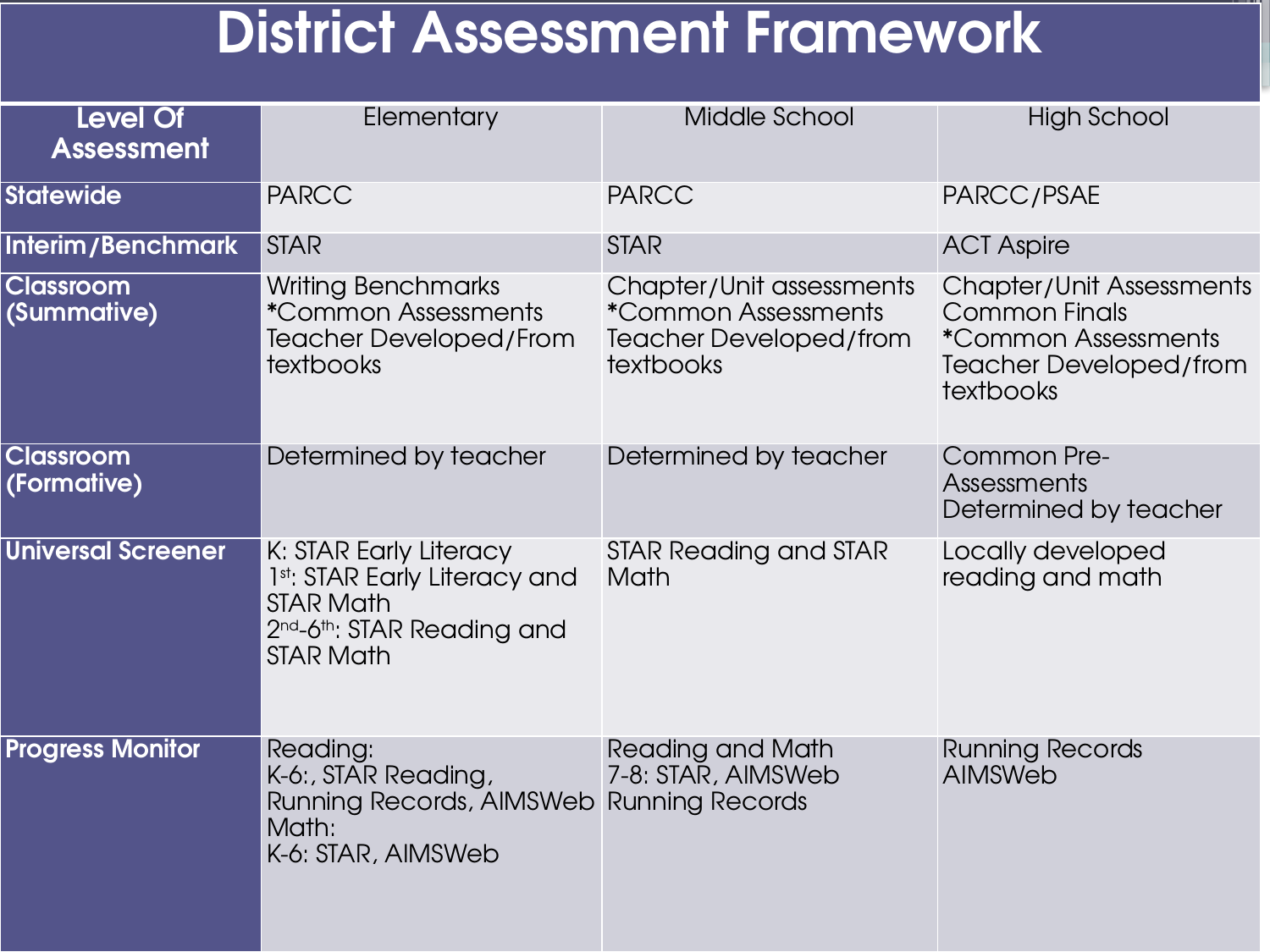

| District Assessment Framework |  |  |  |
| --- | --- | --- | --- |
| Level Of Assessment | Elementary | Middle School | High School |
| Statewide | PARCC | PARCC | PARCC/PSAE |
| Interim/Benchmark | STAR | STAR | ACT Aspire |
| Classroom (Summative) | Writing Benchmarks \*Common Assessments Teacher Developed/From textbooks | Chapter/Unit assessments \*Common Assessments Teacher Developed/from textbooks | Chapter/Unit Assessments Common Finals \*Common Assessments Teacher Developed/from textbooks |
| Classroom (Formative) | Determined by teacher | Determined by teacher | Common Pre-Assessments Determined by teacher |
| Universal Screener | K: STAR Early Literacy 1st: STAR Early Literacy and STAR Math 2nd-6th: STAR Reading and STAR Math | STAR Reading and STAR Math | Locally developed reading and math |
| Progress Monitor | Reading: K-6:, STAR Reading, Running Records, AIMSWeb Math: K-6: STAR, AIMSWeb | Reading and Math 7-8: STAR, AIMSWeb Running Records | Running Records AIMSWeb |